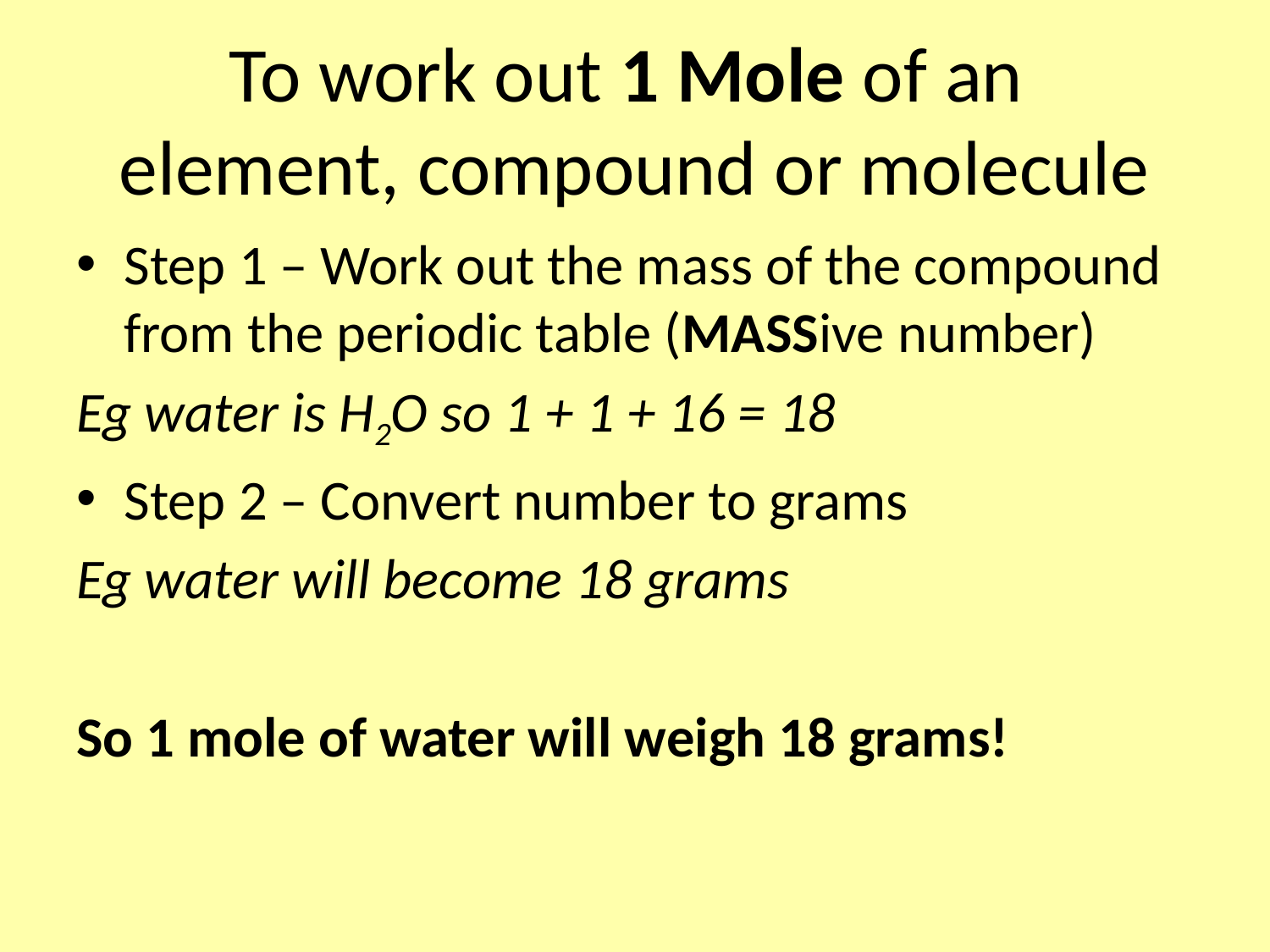

# To work out 1 Mole of an element, compound or molecule
Step 1 – Work out the mass of the compound from the periodic table (MASSive number)
Eg water is H2O so 1 + 1 + 16 = 18
Step 2 – Convert number to grams
Eg water will become 18 grams

So 1 mole of water will weigh 18 grams!